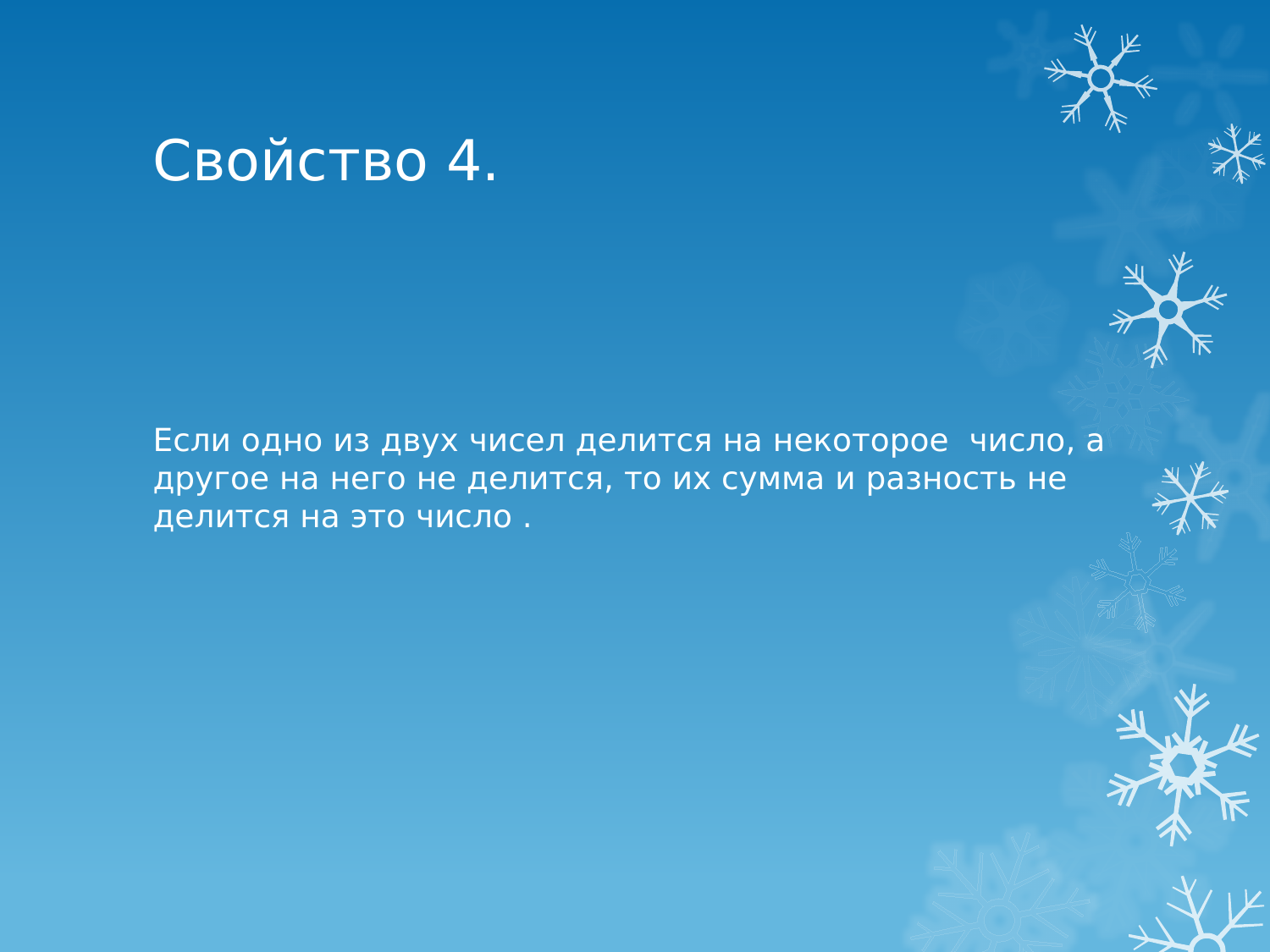

# Свойство 4.
Если одно из двух чисел делится на некоторое  число, а другое на него не делится, то их сумма и разность не делится на это число .